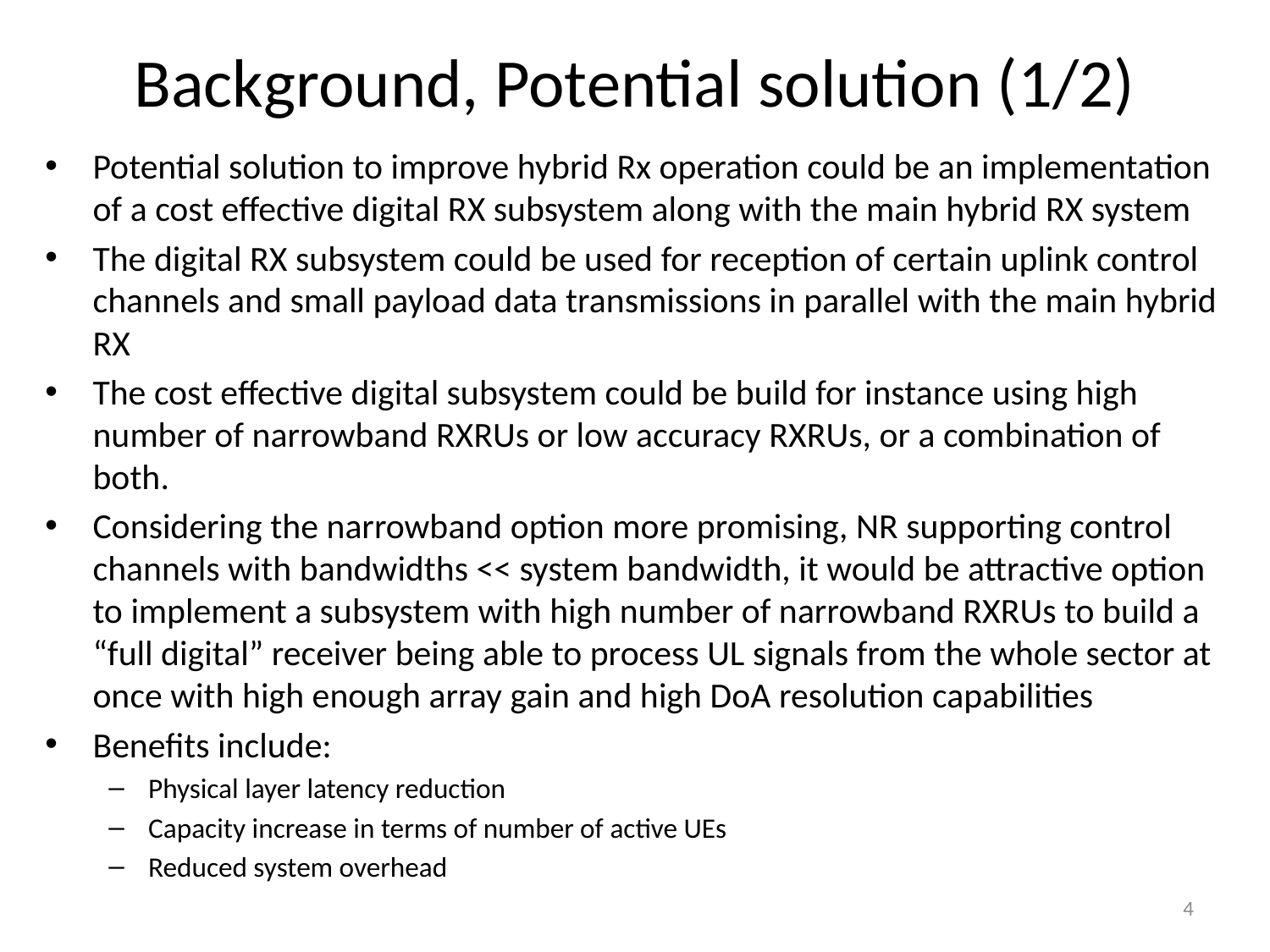

# Background, Potential solution (1/2)
Potential solution to improve hybrid Rx operation could be an implementation of a cost effective digital RX subsystem along with the main hybrid RX system
The digital RX subsystem could be used for reception of certain uplink control channels and small payload data transmissions in parallel with the main hybrid RX
The cost effective digital subsystem could be build for instance using high number of narrowband RXRUs or low accuracy RXRUs, or a combination of both.
Considering the narrowband option more promising, NR supporting control channels with bandwidths << system bandwidth, it would be attractive option to implement a subsystem with high number of narrowband RXRUs to build a “full digital” receiver being able to process UL signals from the whole sector at once with high enough array gain and high DoA resolution capabilities
Benefits include:
Physical layer latency reduction
Capacity increase in terms of number of active UEs
Reduced system overhead
4